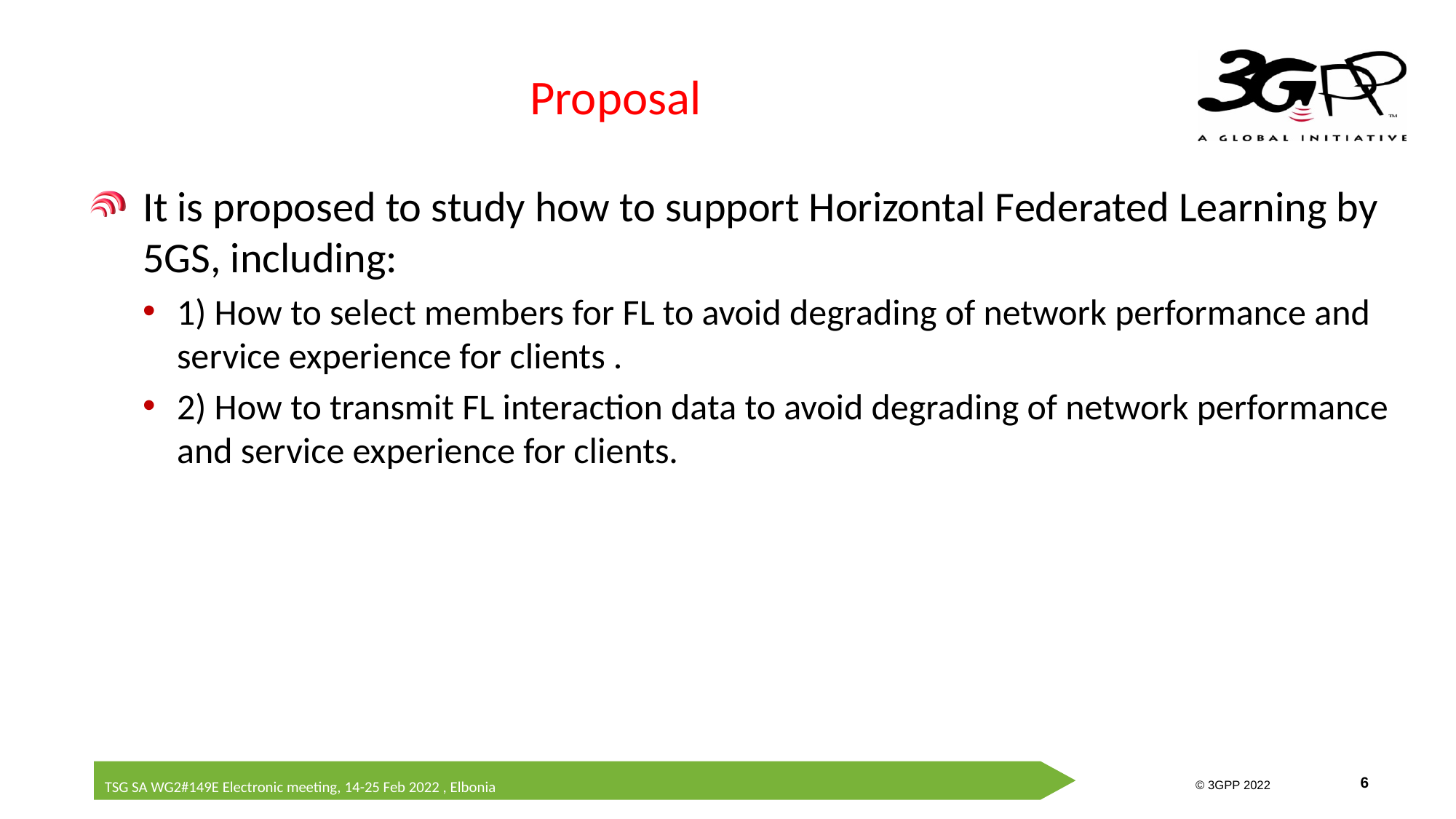

# Proposal
It is proposed to study how to support Horizontal Federated Learning by 5GS, including:
1) How to select members for FL to avoid degrading of network performance and service experience for clients .
2) How to transmit FL interaction data to avoid degrading of network performance and service experience for clients.